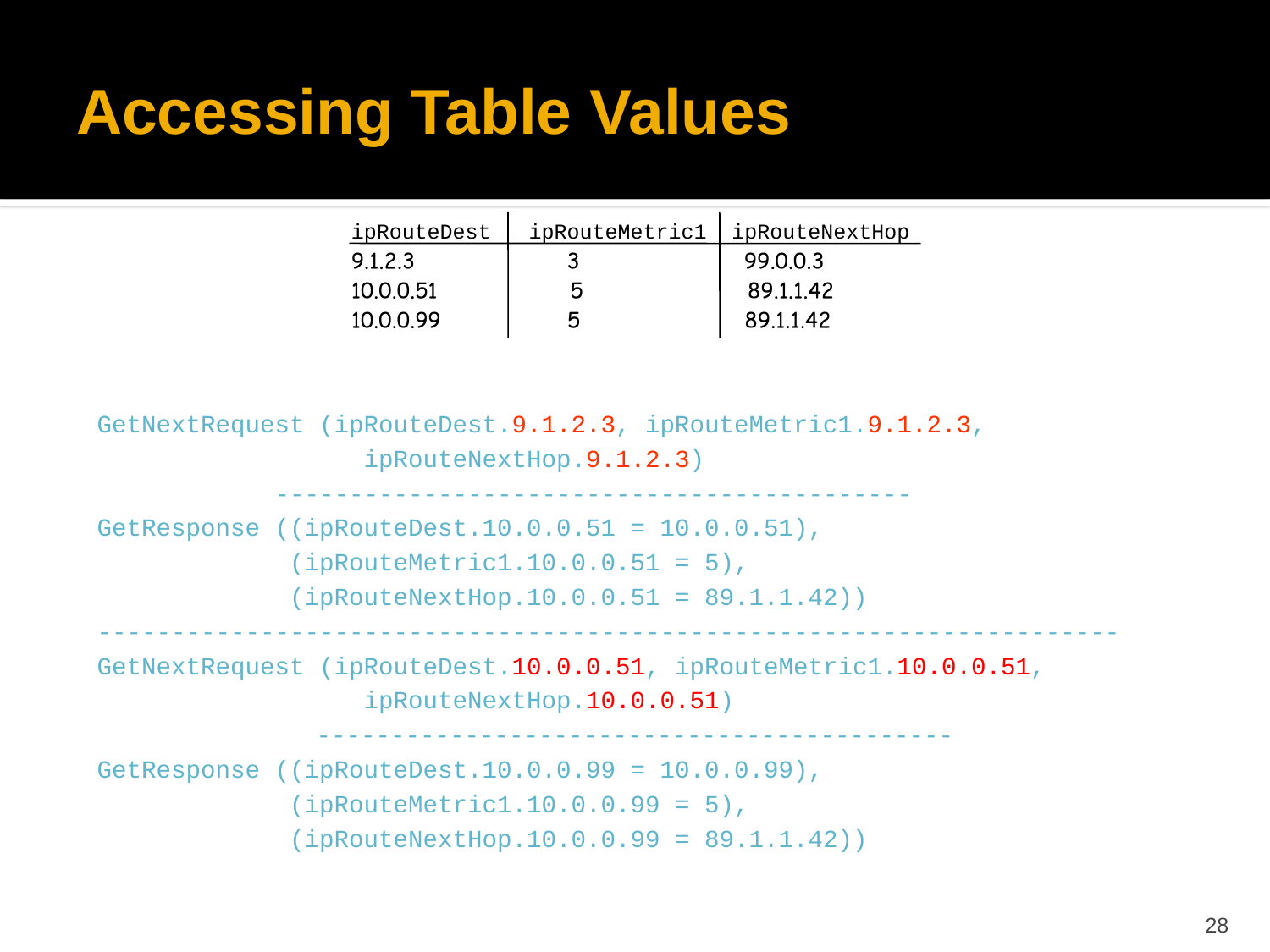

# Accessing Table Values
ipRouteDest   ipRouteMetric1  ipRouteNextHop
9.1.2.3                        3                          99.0.0.3
10.0.0.51                     5                          89.1.1.42
10.0.0.99                    5                          89.1.1.42

GetNextRequest (ipRouteDest.9.1.2.3, ipRouteMetric1.9.1.2.3,
                  ipRouteNextHop.9.1.2.3)
            -------------------------------------------
GetResponse ((ipRouteDest.10.0.0.51 = 10.0.0.51),
             (ipRouteMetric1.10.0.0.51 = 5),
             (ipRouteNextHop.10.0.0.51 = 89.1.1.42))
---------------------------------------------------------------------
GetNextRequest (ipRouteDest.10.0.0.51, ipRouteMetric1.10.0.0.51,
                  ipRouteNextHop.10.0.0.51)
		   -------------------------------------------
GetResponse ((ipRouteDest.10.0.0.99 = 10.0.0.99),
             (ipRouteMetric1.10.0.0.99 = 5),
             (ipRouteNextHop.10.0.0.99 = 89.1.1.42))

28